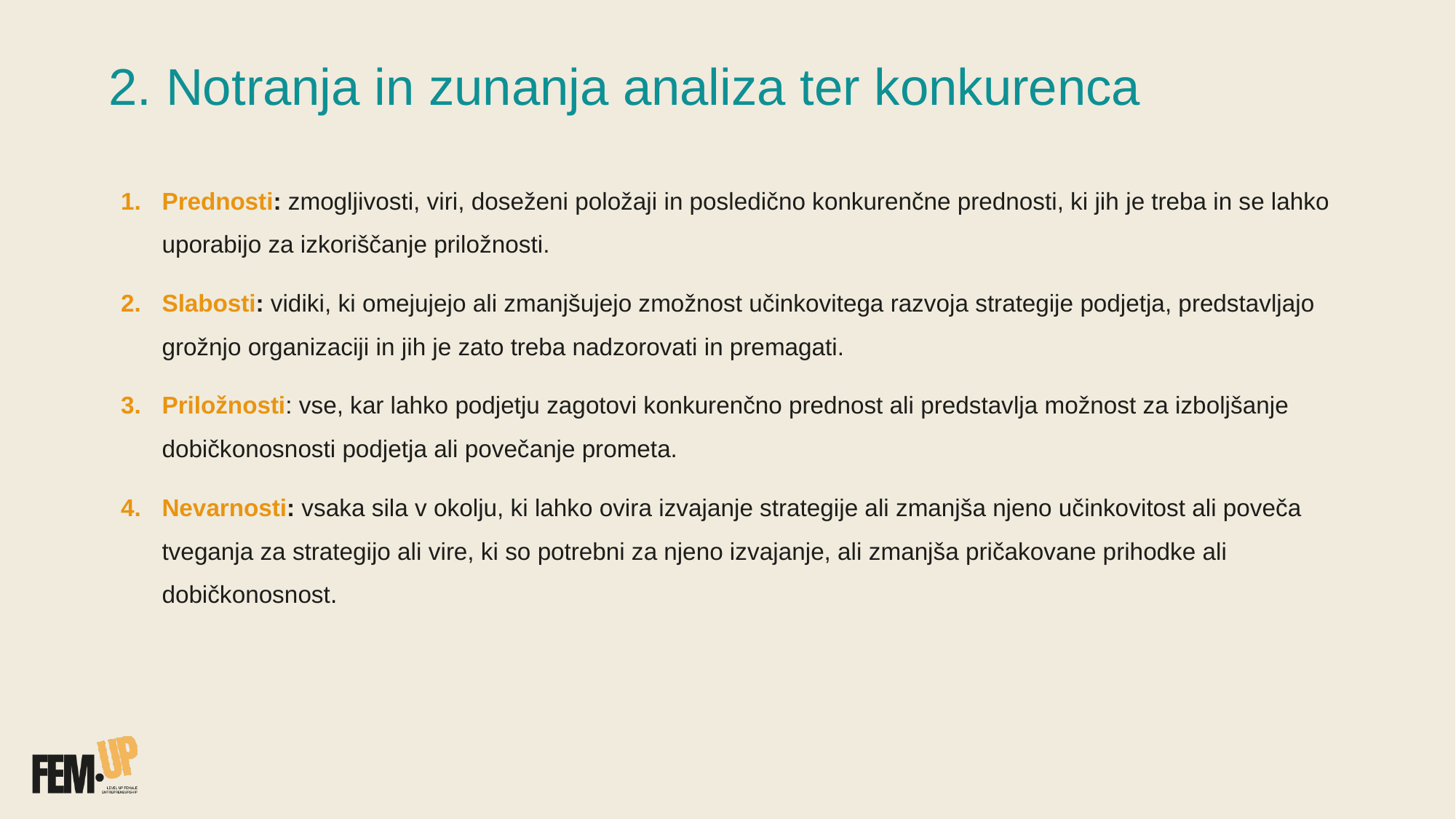

# 2. Notranja in zunanja analiza ter konkurenca
Prednosti: zmogljivosti, viri, doseženi položaji in posledično konkurenčne prednosti, ki jih je treba in se lahko uporabijo za izkoriščanje priložnosti.
Slabosti: vidiki, ki omejujejo ali zmanjšujejo zmožnost učinkovitega razvoja strategije podjetja, predstavljajo grožnjo organizaciji in jih je zato treba nadzorovati in premagati.
Priložnosti: vse, kar lahko podjetju zagotovi konkurenčno prednost ali predstavlja možnost za izboljšanje dobičkonosnosti podjetja ali povečanje prometa.
Nevarnosti: vsaka sila v okolju, ki lahko ovira izvajanje strategije ali zmanjša njeno učinkovitost ali poveča tveganja za strategijo ali vire, ki so potrebni za njeno izvajanje, ali zmanjša pričakovane prihodke ali dobičkonosnost.